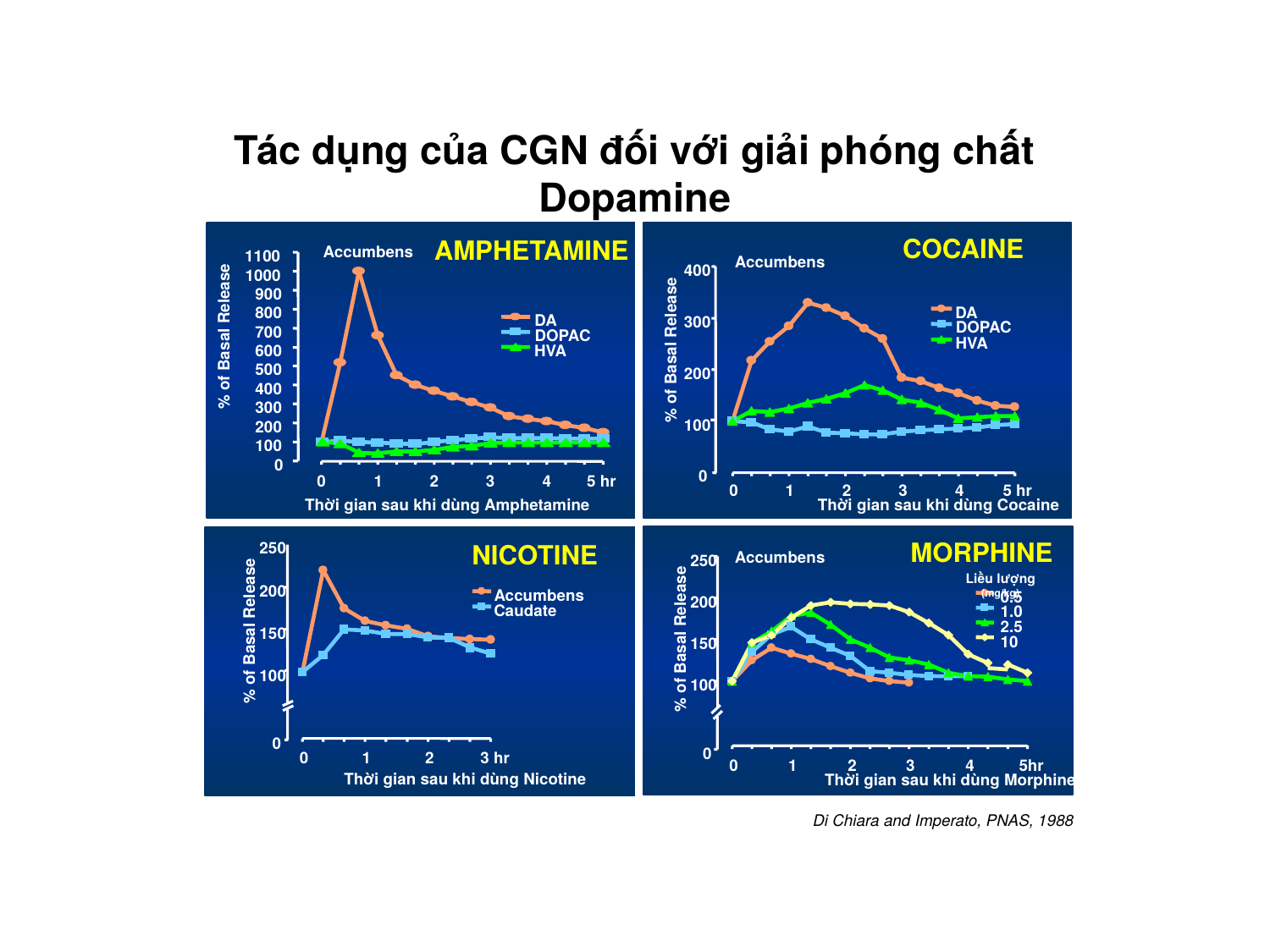

Tác dụng của CGN đối với giải phóng chất Dopamine

AMPHETAMINE
Accumbens
1100

1000

900

800

DA

700
DOPAC
% of Basal Release

HVA
600

500

400

300

200

100

0
1
2
3
4
5 hr
0

Thời gian sau khi dùng Amphetamine

COCAINE
Accumbens
400

DA

300

DOPAC

HVA

% of Basal Release

200

100

0

0
1
2
3
4
5 hr
Thời gian sau khi dùng Cocaine

MORPHINE
Accumbens
250

Liều lượng (mg/kg)
0.5

200

1.0

2.5

% of Basal Release

10
150

100

0

0
1
2
3
4
5hr
Thời gian sau khi dùng Morphine

NICOTINE
250

200
Accumbens

Caudate

% of Basal Release

150

100

0

0
1
2
3 hr

Thời gian sau khi dùng Nicotine
Di Chiara and Imperato, PNAS, 1988